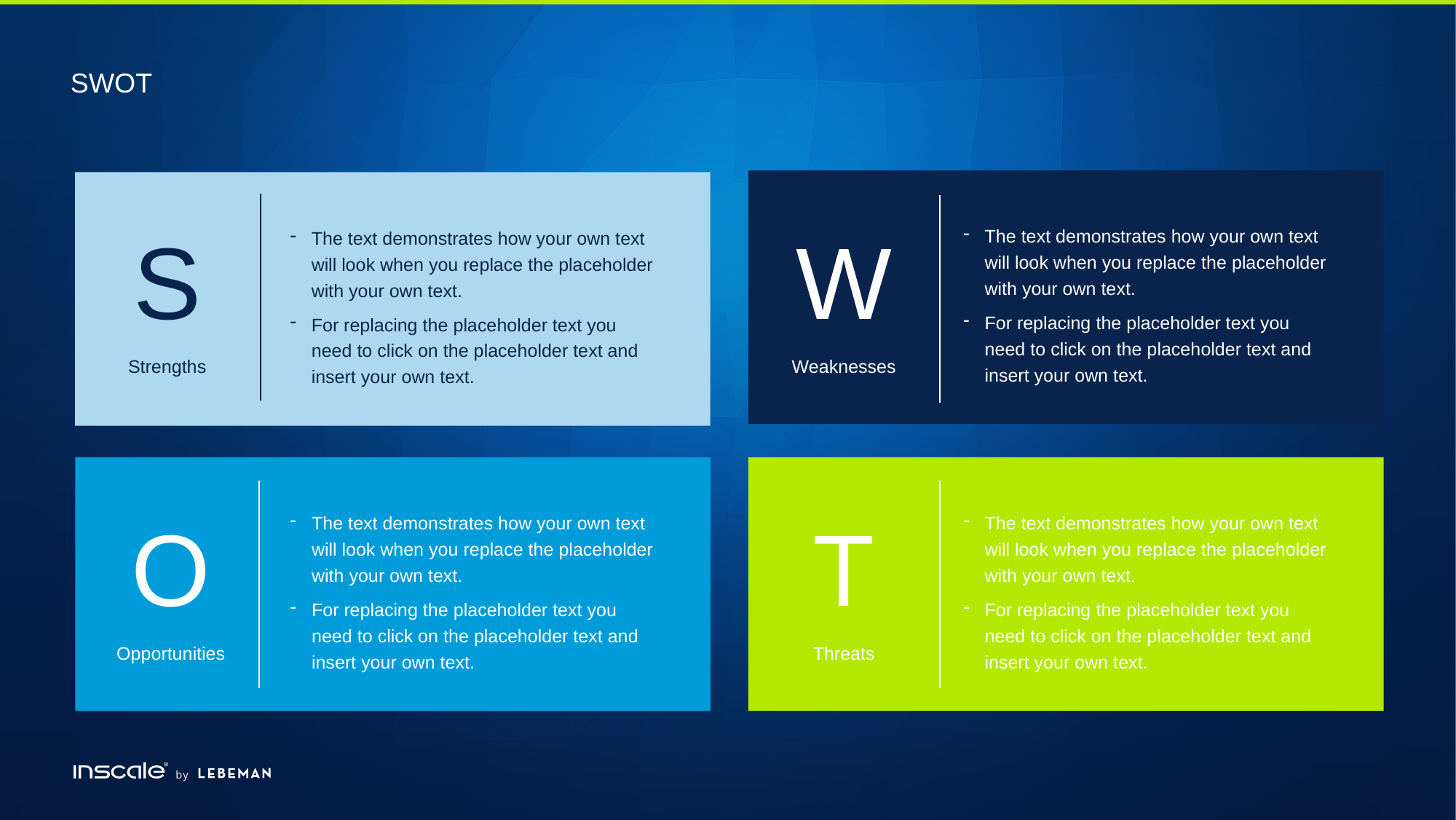

# SWOT

S
Strengths
The text demonstrates how your own text will look when you replace the placeholder with your own text.
For replacing the placeholder text you need to click on the placeholder text and insert your own text.
The text demonstrates how your own text will look when you replace the placeholder with your own text.
For replacing the placeholder text you need to click on the placeholder text and insert your own text.
W
Weaknesses
The text demonstrates how your own text will look when you replace the placeholder with your own text.
For replacing the placeholder text you need to click on the placeholder text and insert your own text.
O
Opportunities
The text demonstrates how your own text will look when you replace the placeholder with your own text.
For replacing the placeholder text you need to click on the placeholder text and insert your own text.
T
Threats